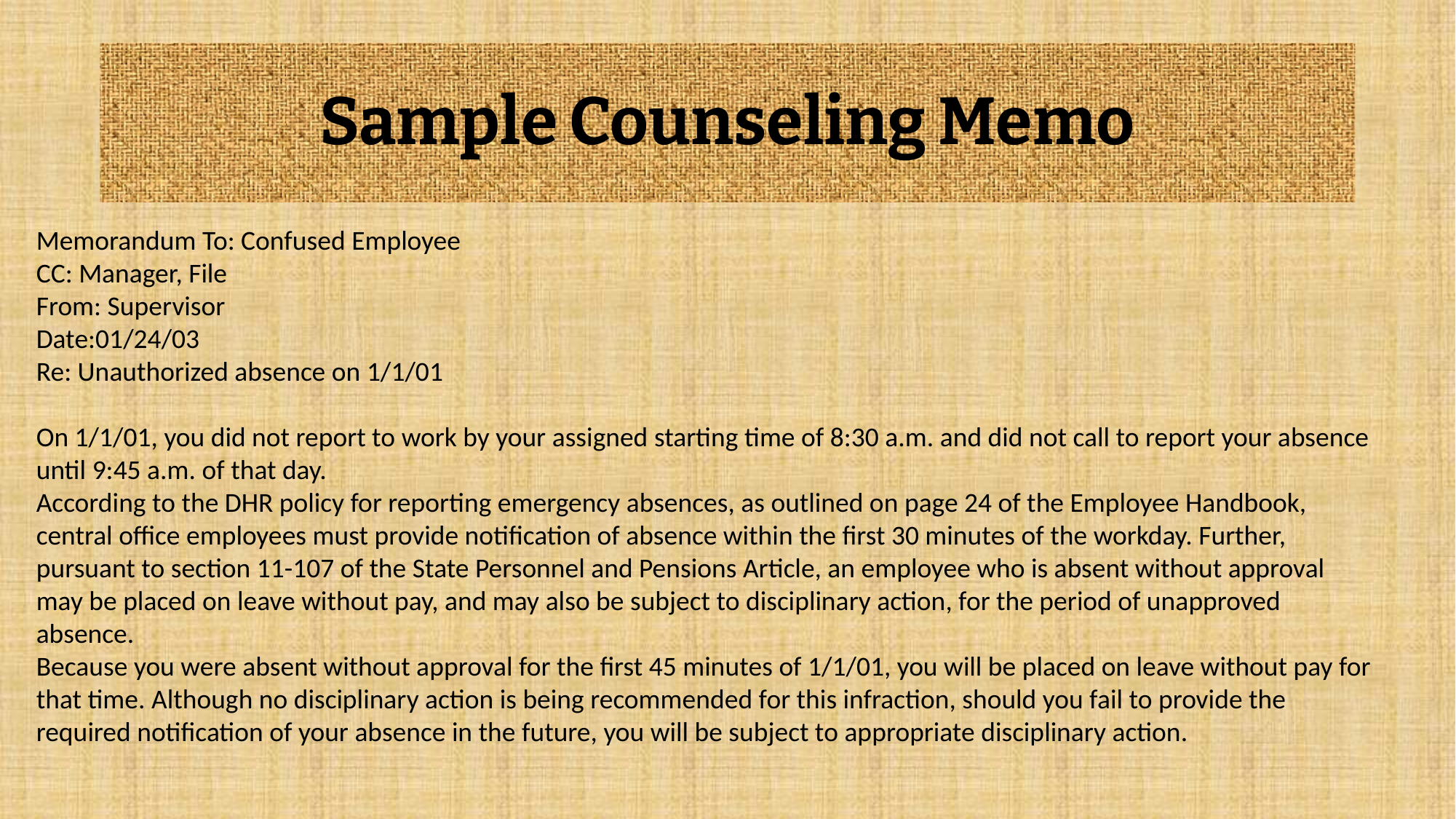

# Sample Counseling Memo
Memorandum To: Confused Employee
CC: Manager, File
From: Supervisor
Date:01/24/03
Re: Unauthorized absence on 1/1/01

On 1/1/01, you did not report to work by your assigned starting time of 8:30 a.m. and did not call to report your absence until 9:45 a.m. of that day.
According to the DHR policy for reporting emergency absences, as outlined on page 24 of the Employee Handbook, central office employees must provide notification of absence within the first 30 minutes of the workday. Further, pursuant to section 11-107 of the State Personnel and Pensions Article, an employee who is absent without approval may be placed on leave without pay, and may also be subject to disciplinary action, for the period of unapproved absence.
Because you were absent without approval for the first 45 minutes of 1/1/01, you will be placed on leave without pay for that time. Although no disciplinary action is being recommended for this infraction, should you fail to provide the required notification of your absence in the future, you will be subject to appropriate disciplinary action.